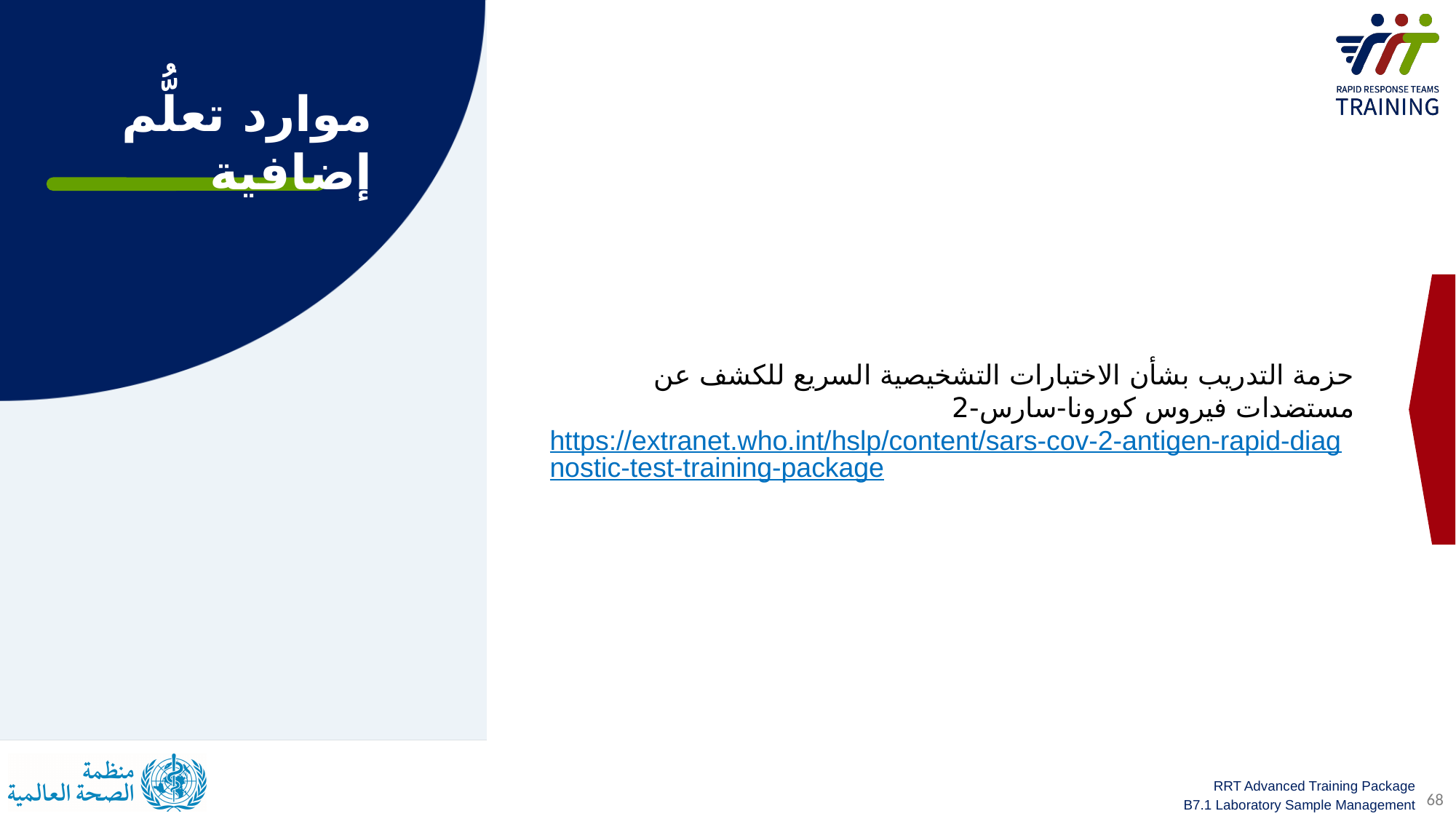

موارد تعلُّم إضافية
حزمة التدريب بشأن الاختبارات التشخيصية السريع للكشف عن مستضدات فيروس كورونا-سارس-2
https://extranet.who.int/hslp/content/sars-cov-2-antigen-rapid-diagnostic-test-training-package